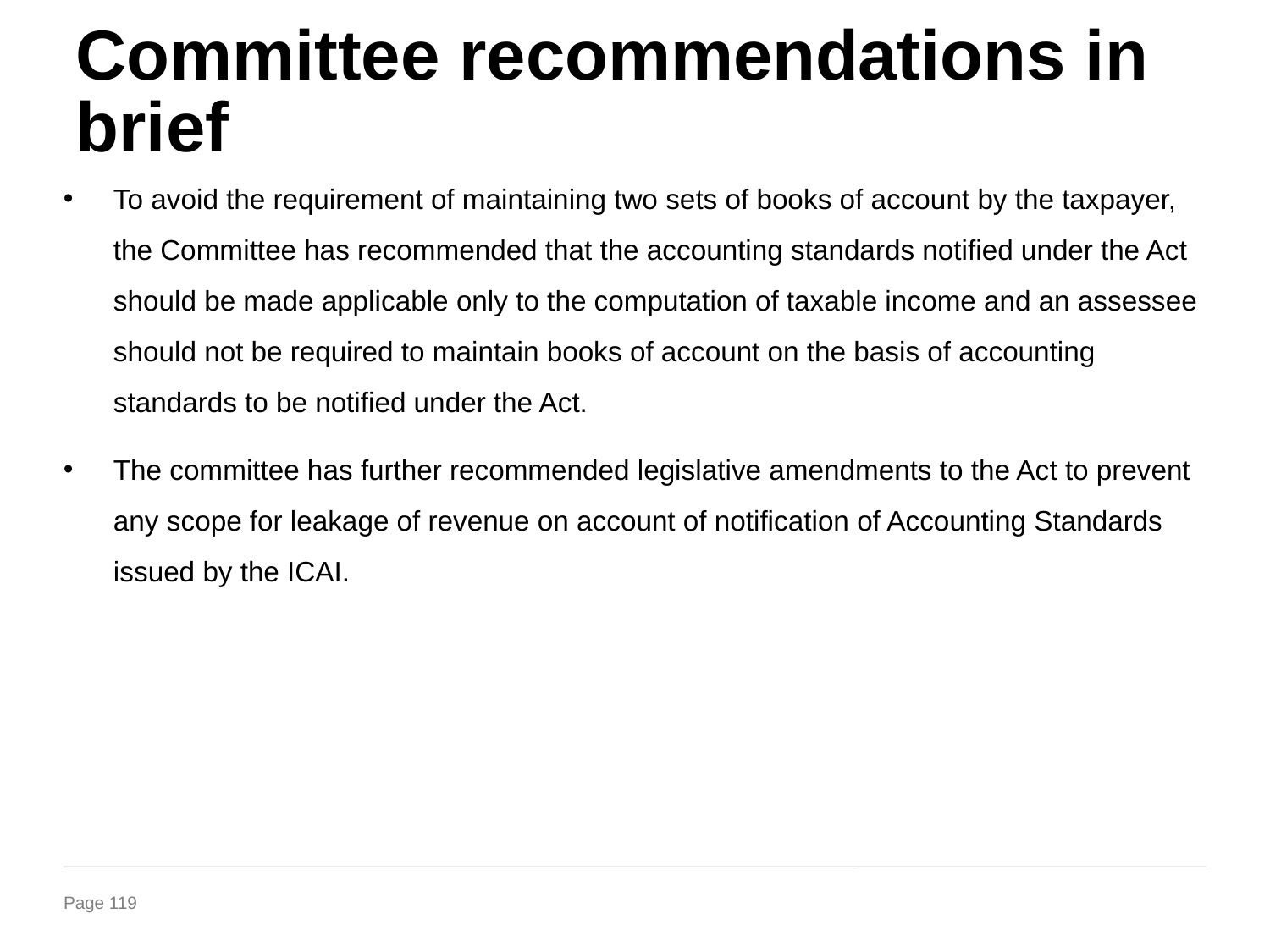

Committee recommendations in brief
To avoid the requirement of maintaining two sets of books of account by the taxpayer, the Committee has recommended that the accounting standards notified under the Act should be made applicable only to the computation of taxable income and an assessee should not be required to maintain books of account on the basis of accounting standards to be notified under the Act.
The committee has further recommended legislative amendments to the Act to prevent any scope for leakage of revenue on account of notification of Accounting Standards issued by the ICAI.